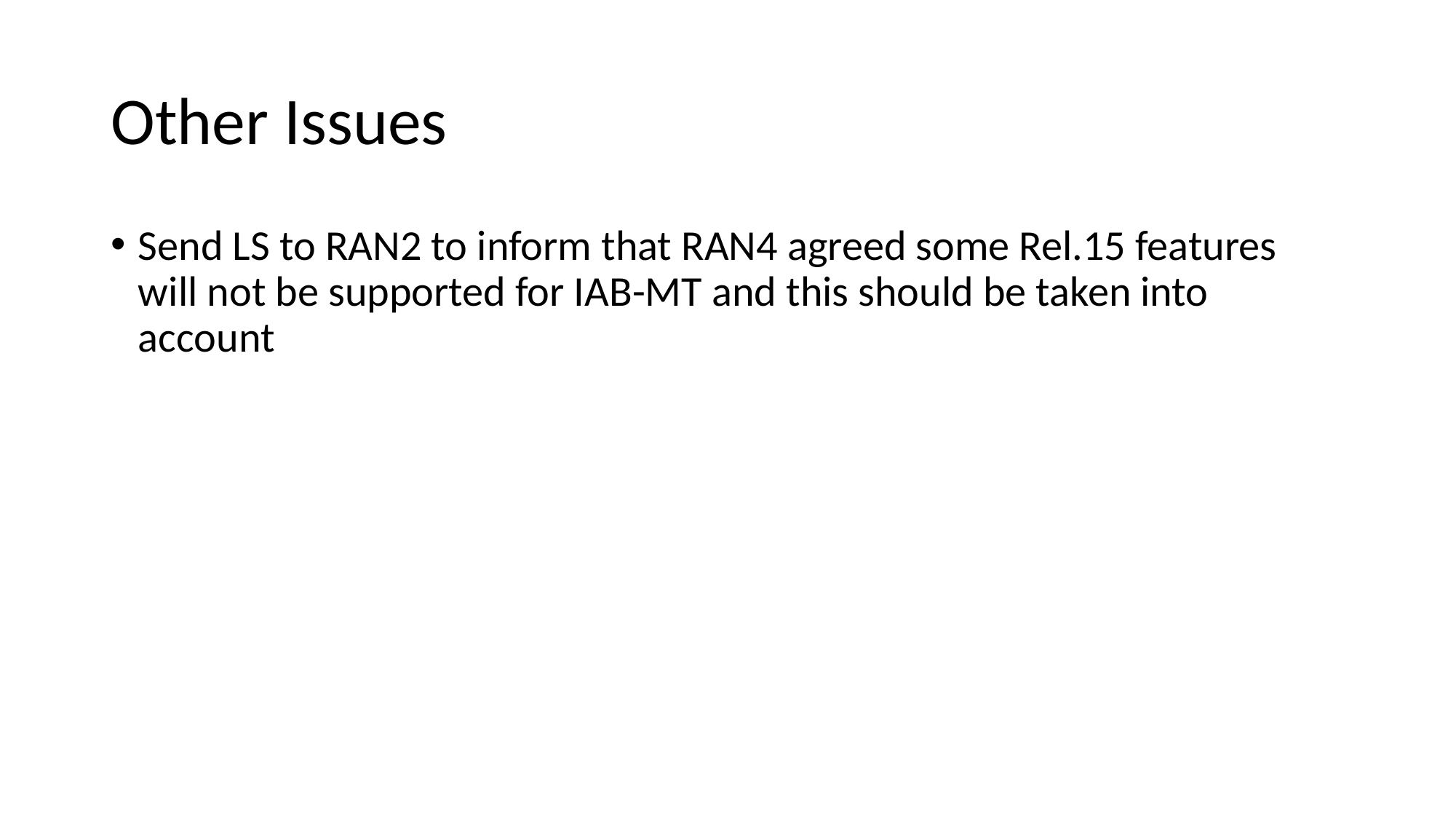

# Other Issues
Send LS to RAN2 to inform that RAN4 agreed some Rel.15 features will not be supported for IAB-MT and this should be taken into account